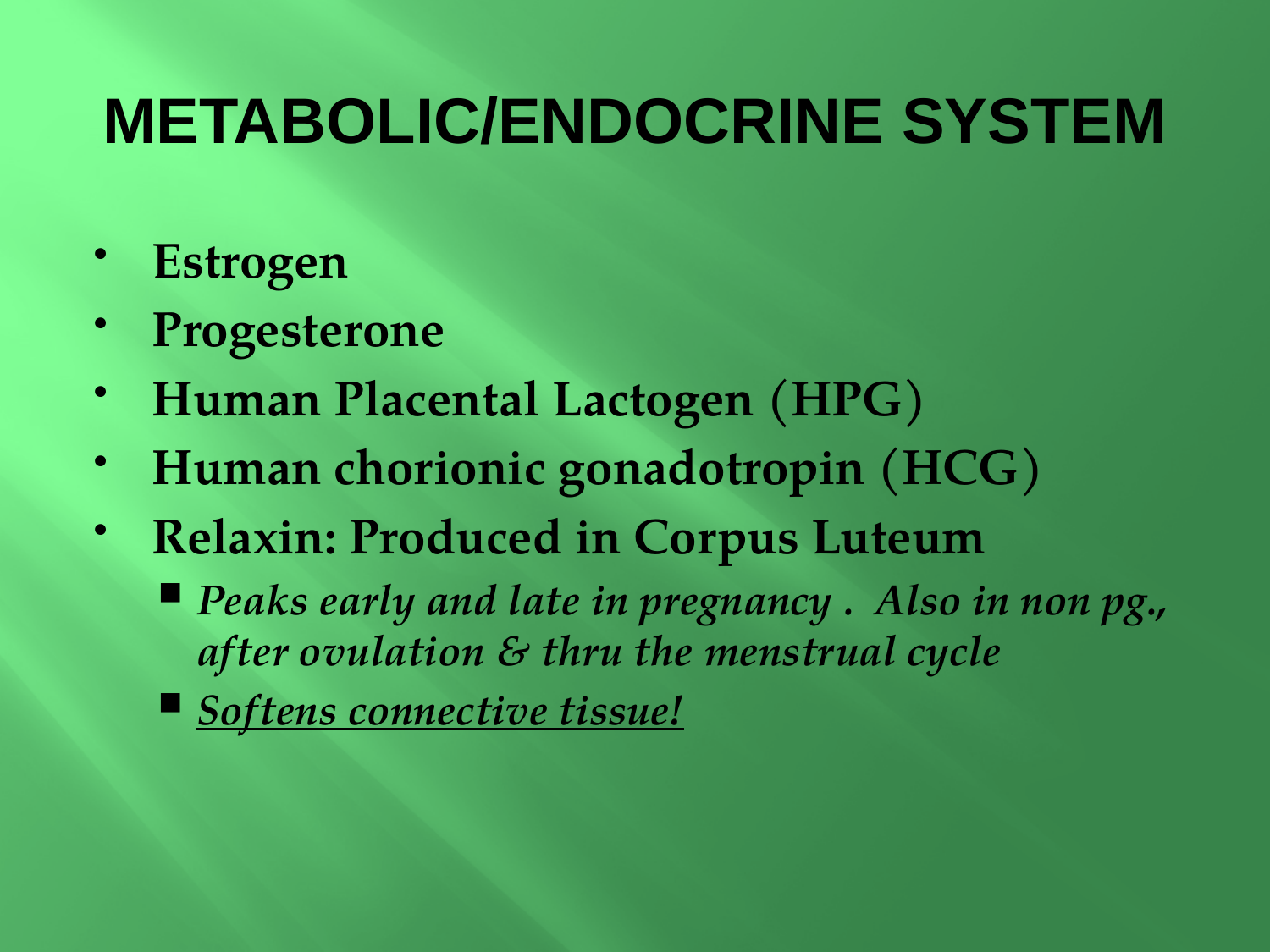

# METABOLIC/ENDOCRINE SYSTEM
Estrogen
Progesterone
Human Placental Lactogen (HPG)
Human chorionic gonadotropin (HCG)
Relaxin: Produced in Corpus Luteum
Peaks early and late in pregnancy .  Also in non pg., after ovulation & thru the 	menstrual cycle
Softens connective tissue!